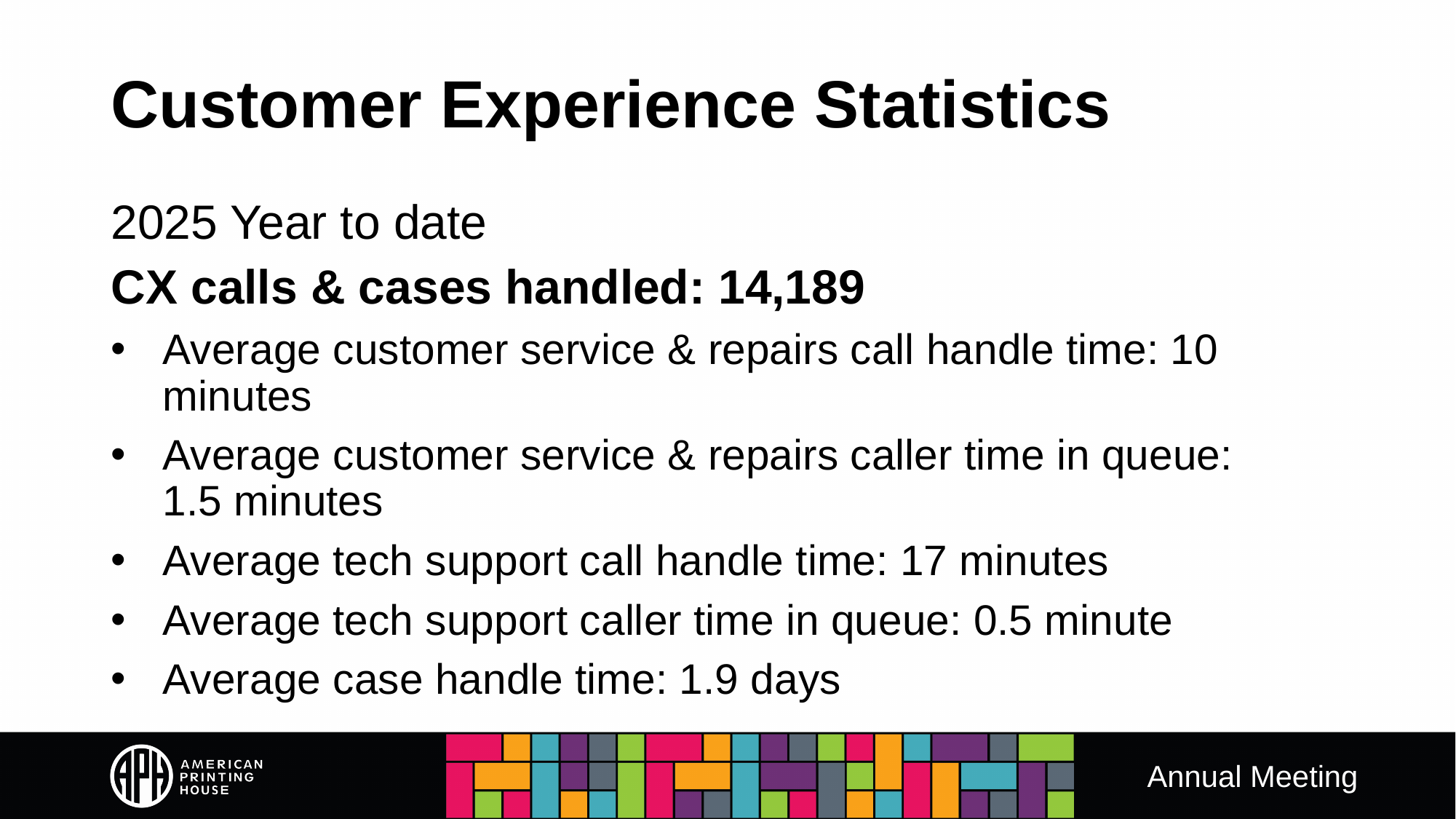

# Customer Experience Statistics
2025 Year to date
CX calls & cases handled: 14,189
Average customer service & repairs call handle time: 10 minutes
Average customer service & repairs caller time in queue: 1.5 minutes
Average tech support call handle time: 17 minutes
Average tech support caller time in queue: 0.5 minute
Average case handle time: 1.9 days